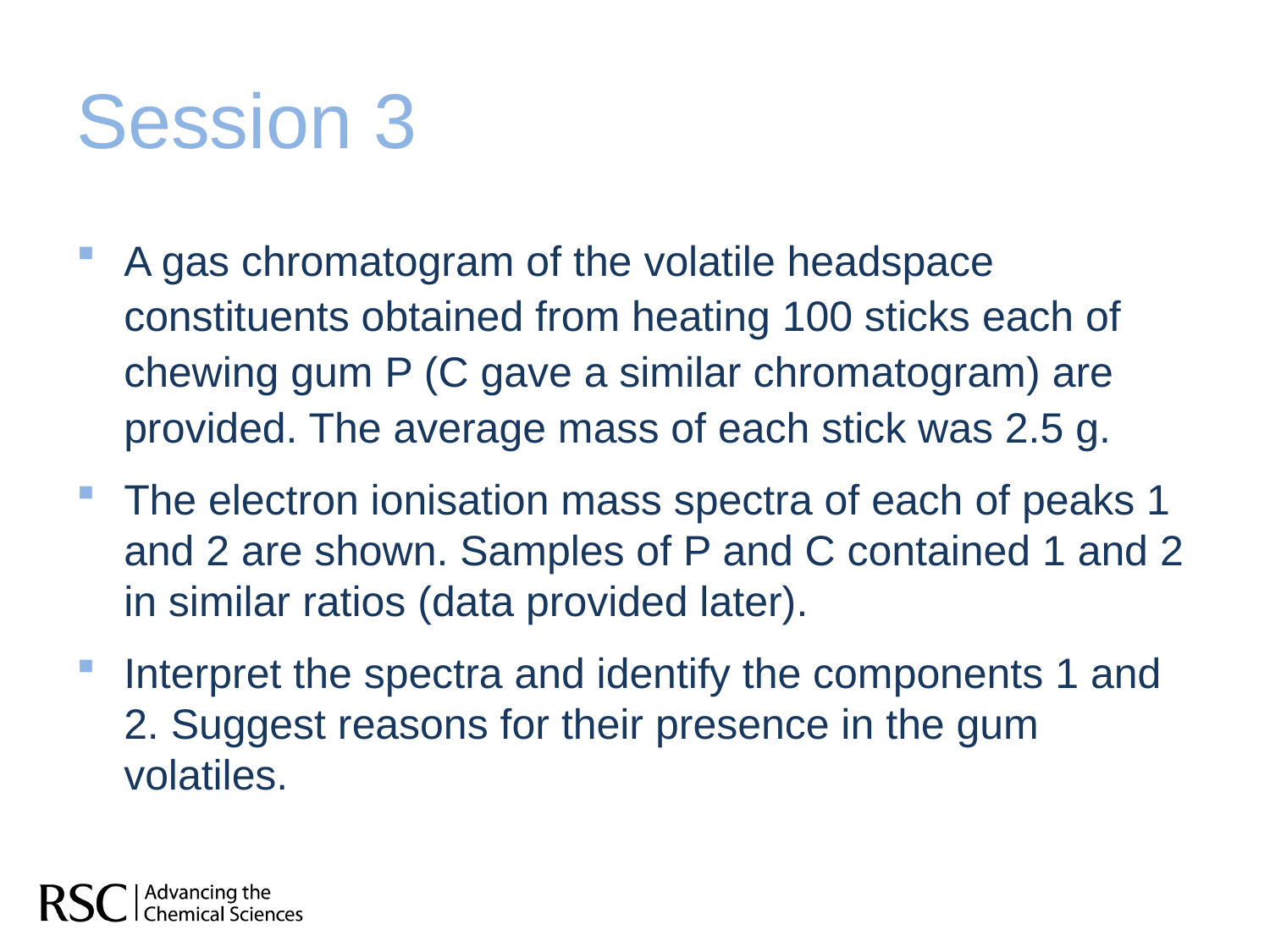

# Session 3
A gas chromatogram of the volatile headspace constituents obtained from heating 100 sticks each of chewing gum P (C gave a similar chromatogram) are provided. The average mass of each stick was 2.5 g.
The electron ionisation mass spectra of each of peaks 1 and 2 are shown. Samples of P and C contained 1 and 2 in similar ratios (data provided later).
Interpret the spectra and identify the components 1 and 2. Suggest reasons for their presence in the gum volatiles.